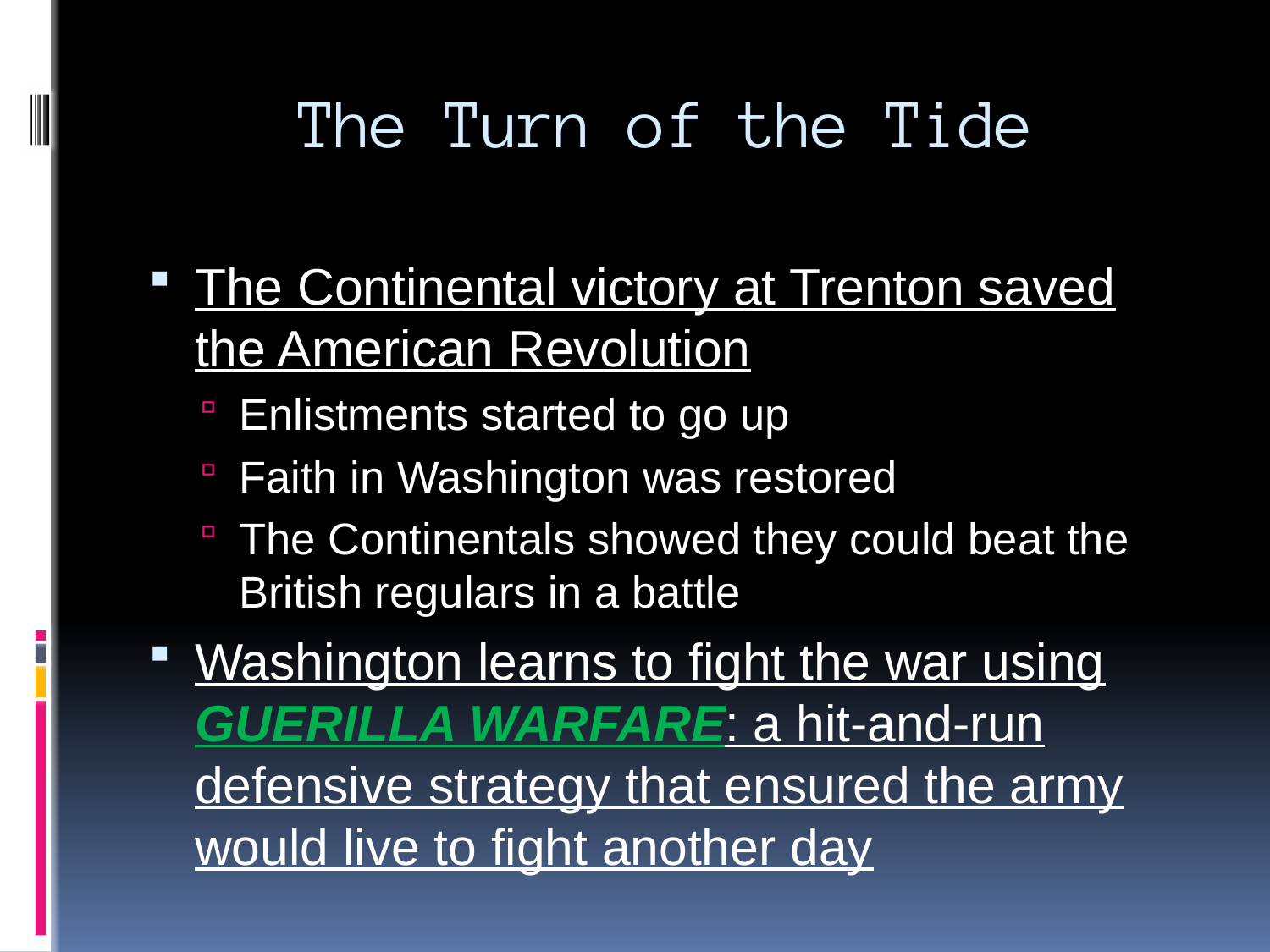

# The Turn of the Tide
The Continental victory at Trenton saved the American Revolution
Enlistments started to go up
Faith in Washington was restored
The Continentals showed they could beat the British regulars in a battle
Washington learns to fight the war using GUERILLA WARFARE: a hit-and-run defensive strategy that ensured the army would live to fight another day